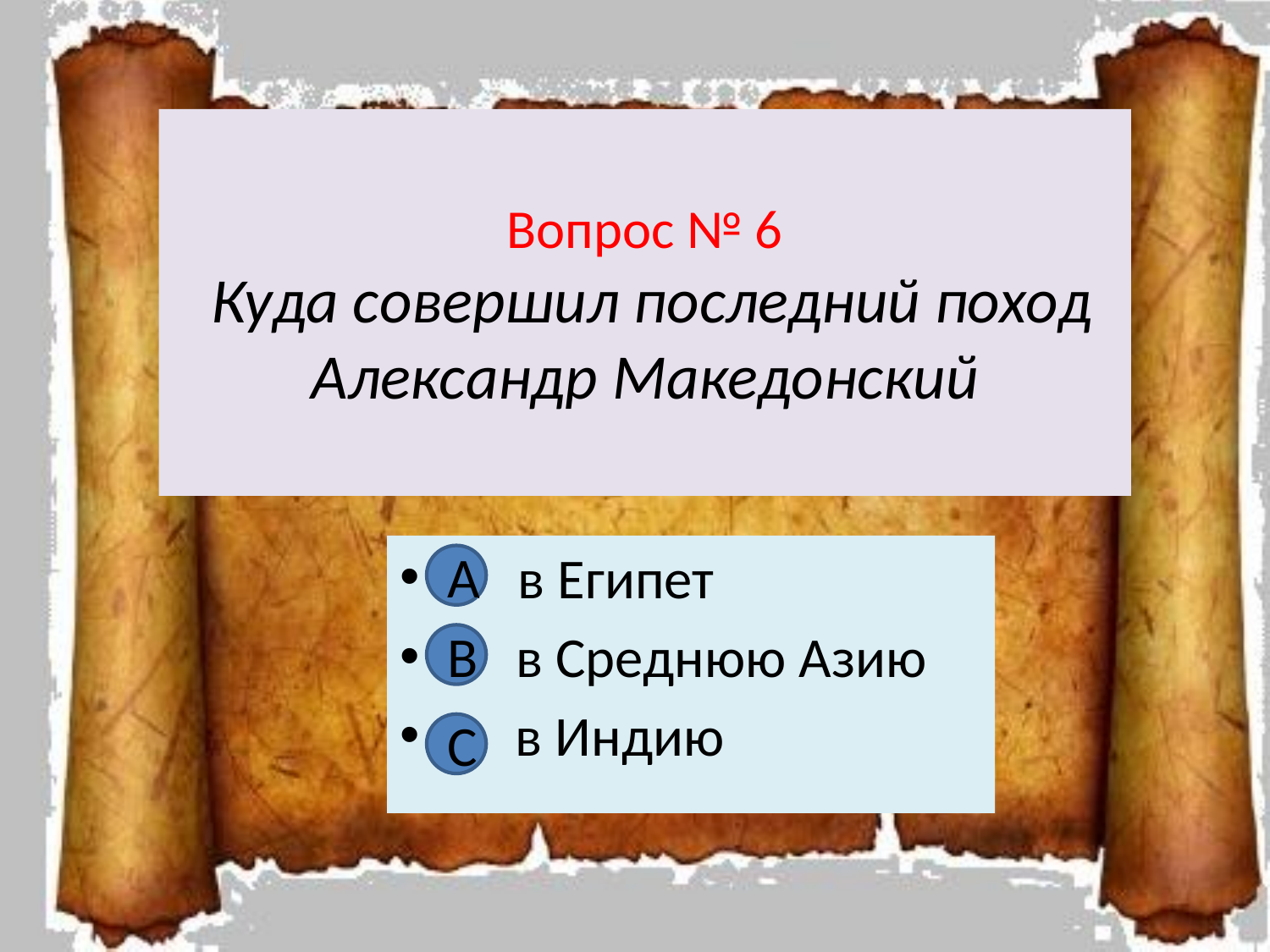

# Вопрос № 6 Куда совершил последний поход Александр Македонский
А   в Египет
В   в Среднюю Азию
С   в Индию
А
В
С